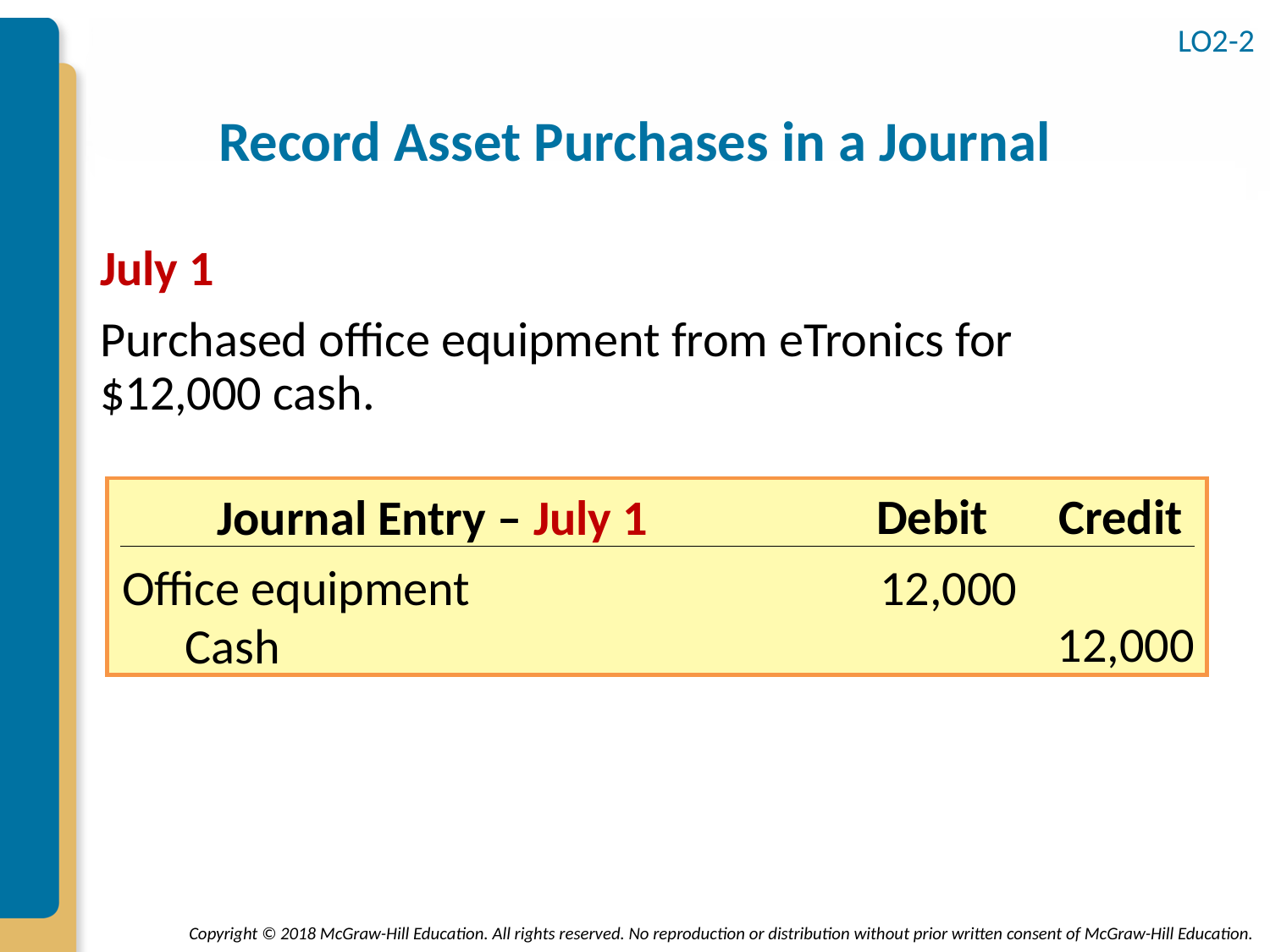

LO2-2
# Record Asset Purchases in a Journal

July 1
Purchased office equipment from eTronics for $12,000 cash.

Debit
Credit
Journal Entry – July 1
Office equipment
12,000
12,000
Cash